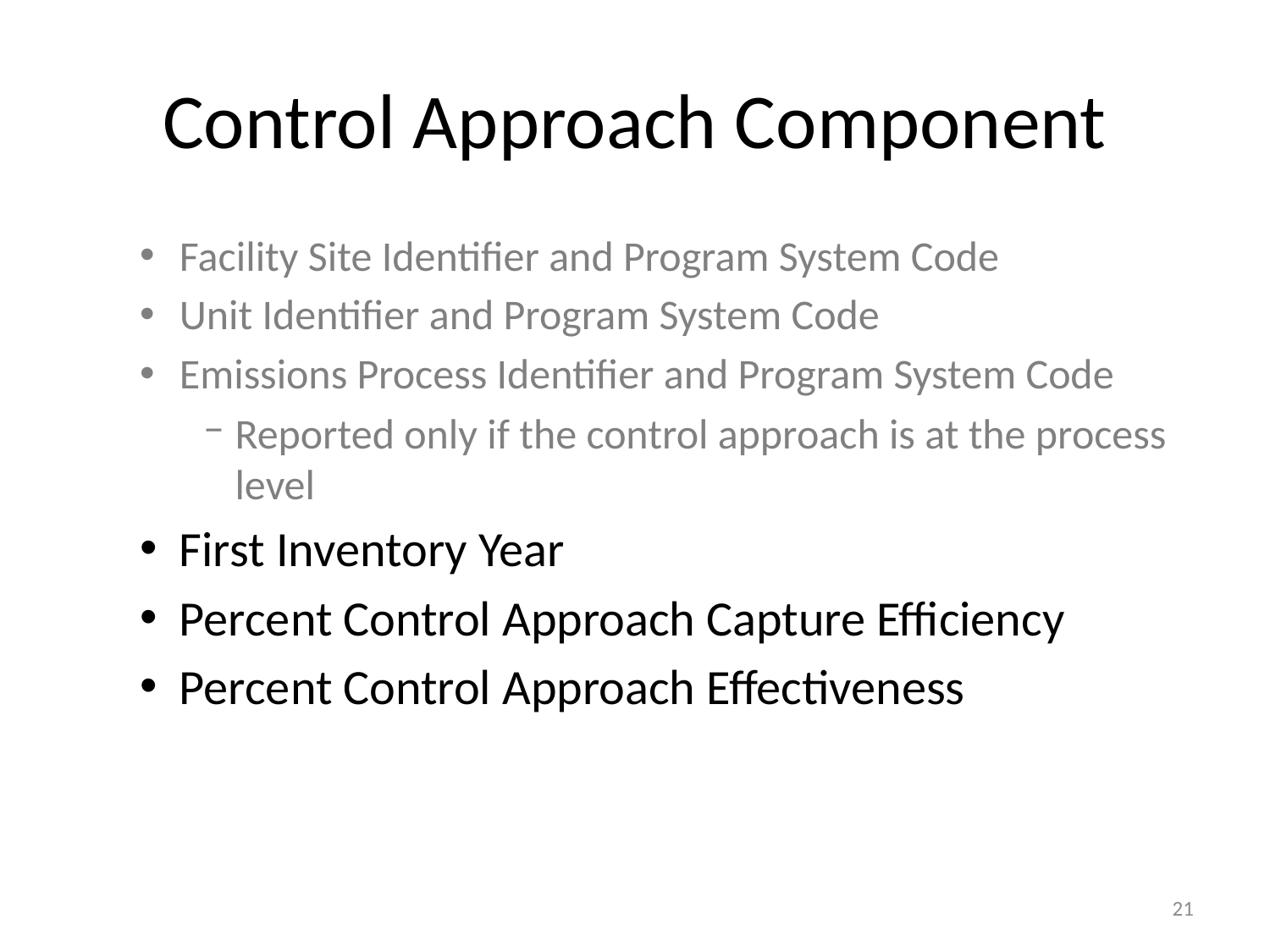

# Control Approach Component
Facility Site Identifier and Program System Code
Unit Identifier and Program System Code
Emissions Process Identifier and Program System Code
Reported only if the control approach is at the process level
First Inventory Year
Percent Control Approach Capture Efficiency
Percent Control Approach Effectiveness

21